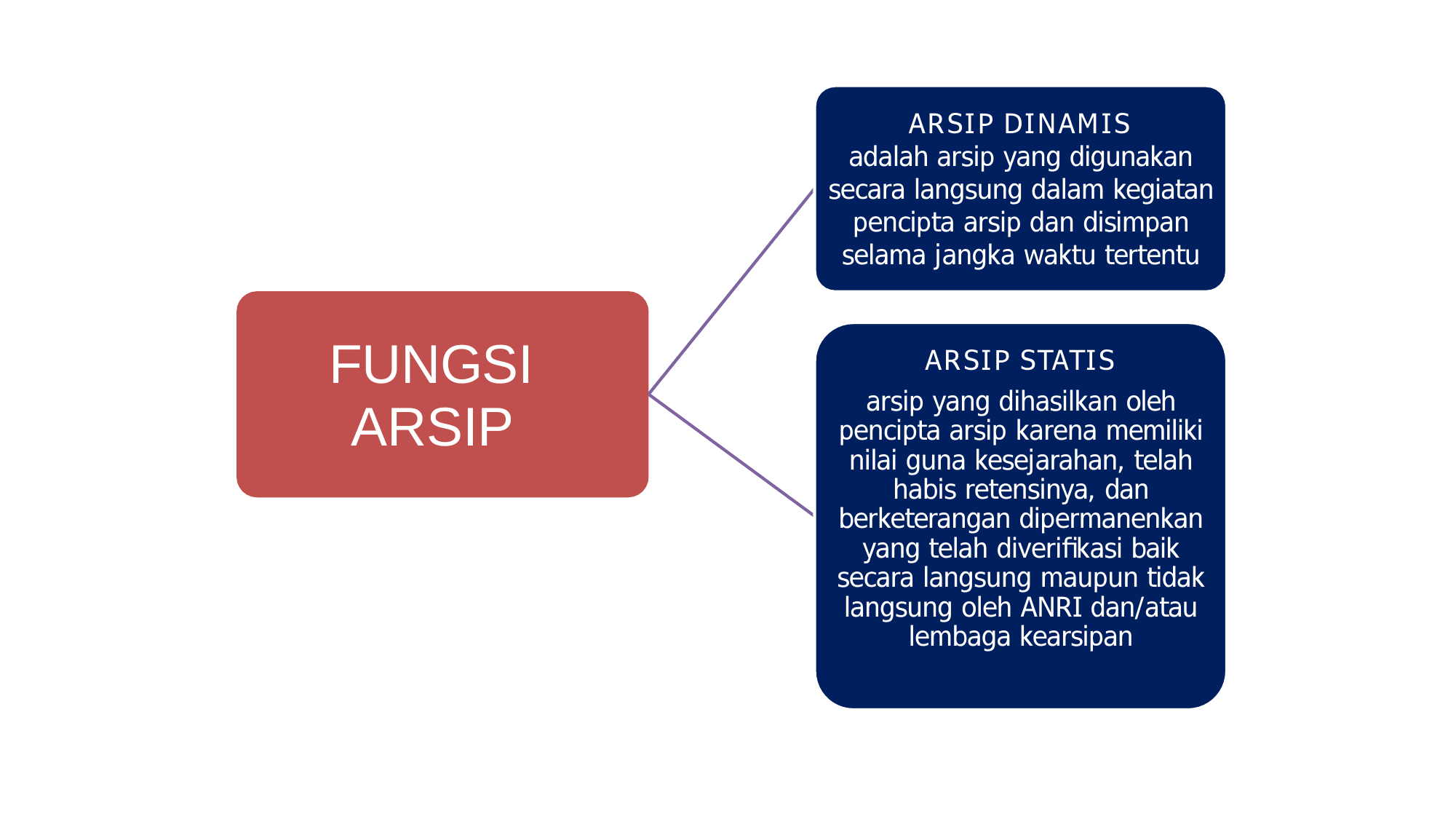

ARSIP DINAMIS
# adalah arsip yang digunakan secara langsung dalam kegiatan pencipta arsip dan disimpan selama jangka waktu tertentu

FUNGSI ARSIP
ARSIP STATIS
arsip yang dihasilkan oleh pencipta arsip karena memiliki nilai guna kesejarahan, telah habis retensinya, dan berketerangan dipermanenkan yang telah diverifikasi baik secara langsung maupun tidak langsung oleh ANRI dan/atau lembaga kearsipan